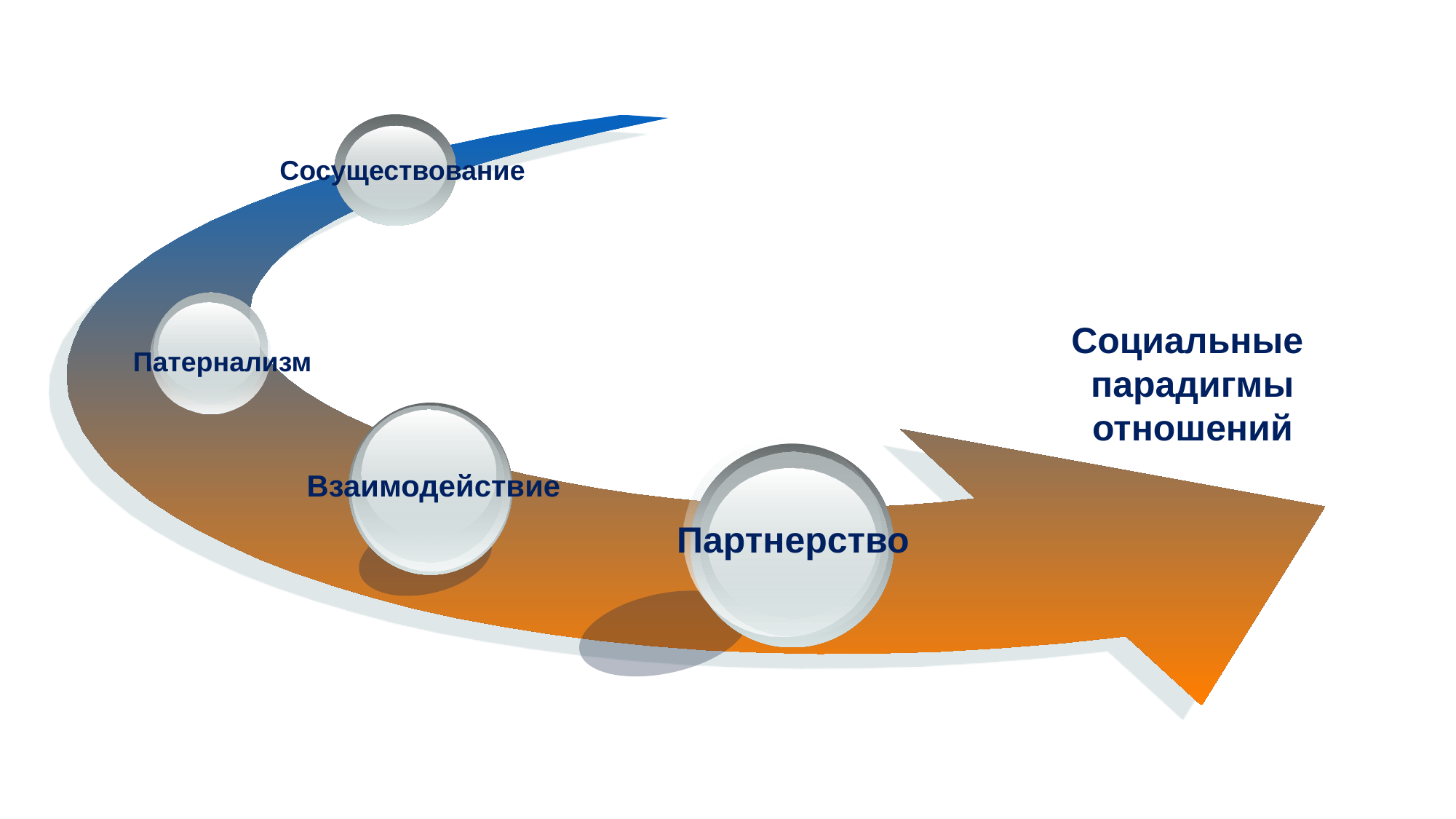

Сосуществование

Социальные
парадигмы
отношений

Патернализм

Взаимодействие

Партнерство